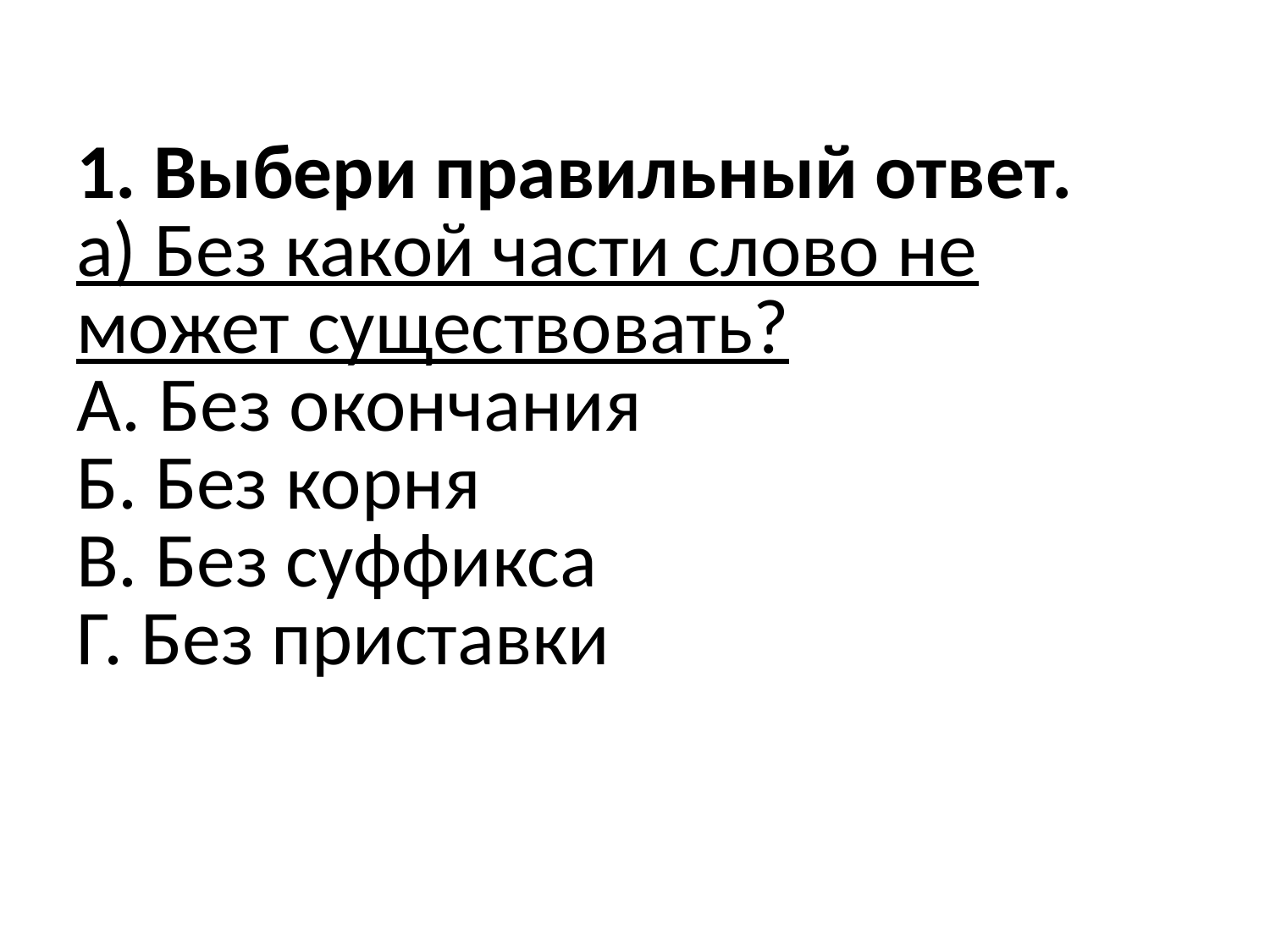

# 1. Выбери правильный ответ. а) Без какой части слово не может существовать? А. Без окончания Б. Без корня В. Без суффикса Г. Без приставки